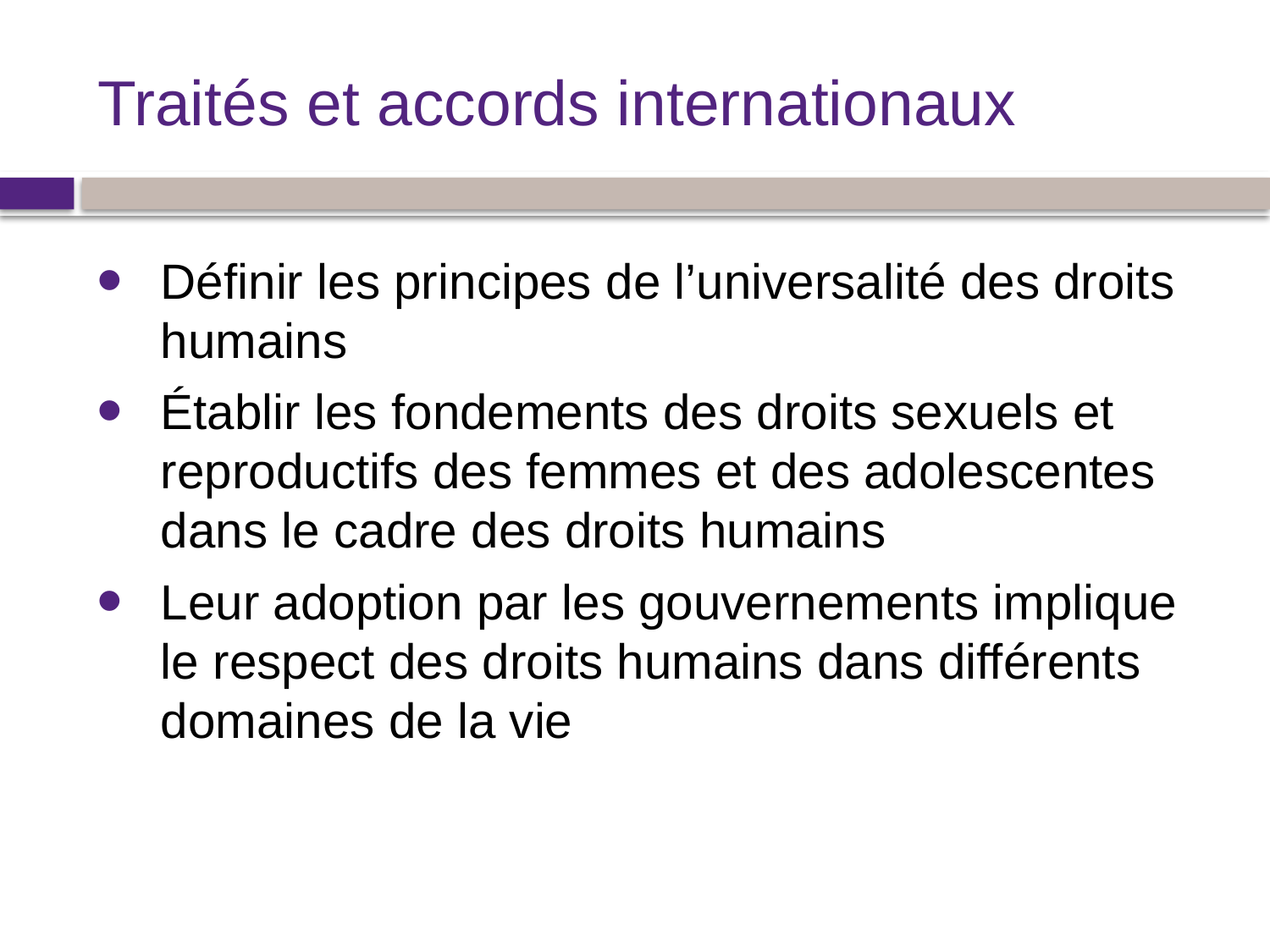

# Traités et accords internationaux
Définir les principes de l’universalité des droits humains
Établir les fondements des droits sexuels et reproductifs des femmes et des adolescentes dans le cadre des droits humains
Leur adoption par les gouvernements implique le respect des droits humains dans différents domaines de la vie